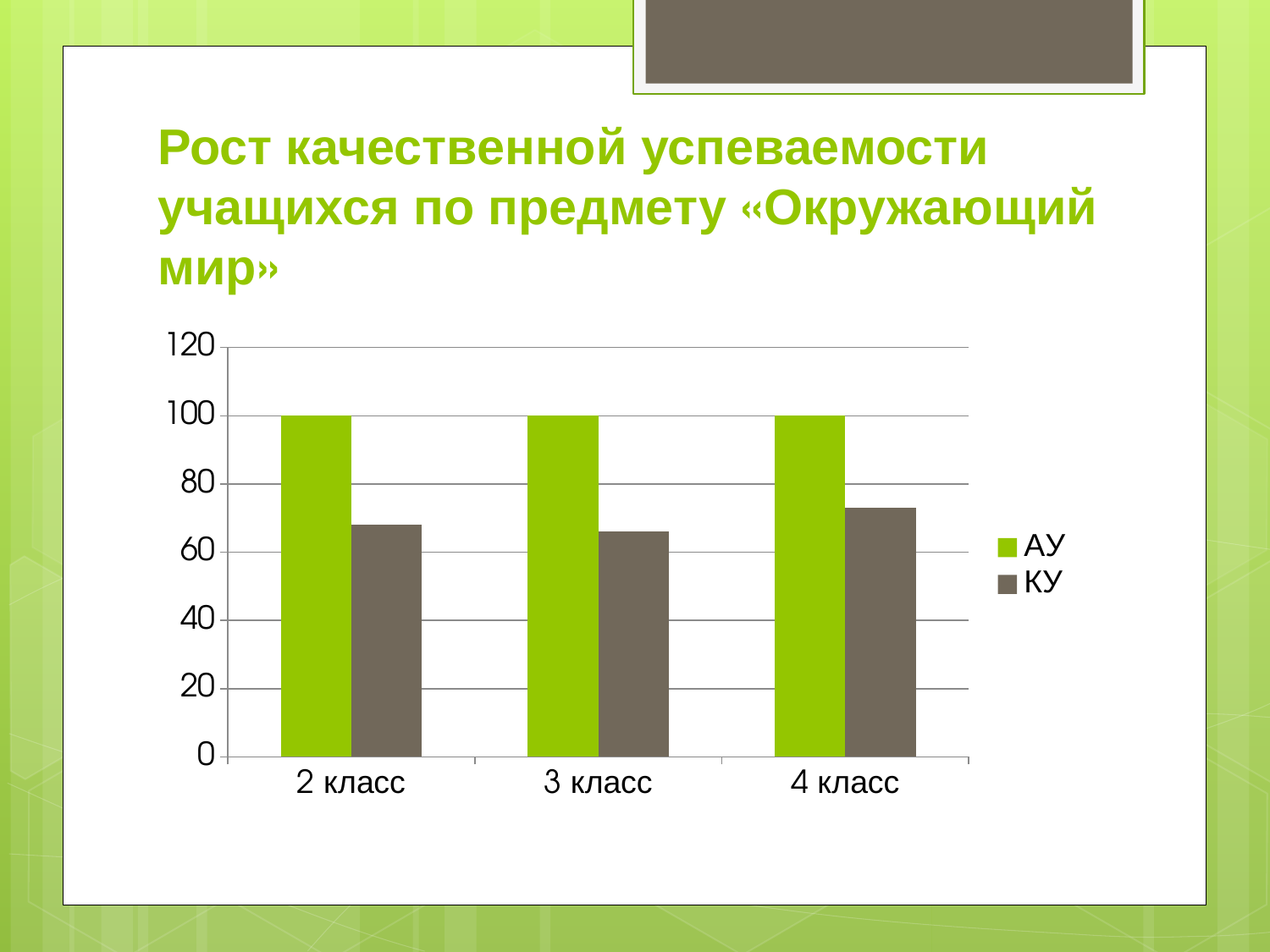

# Рост качественной успеваемости учащихся по предмету «Окружающий мир»

### Chart

| Category | АУ | КУ |
|---|---|---|
| 2 класс | 100.0 | 68.0 |
| 3 класс | 100.0 | 66.0 |
| 4 класс | 100.0 | 73.0 |